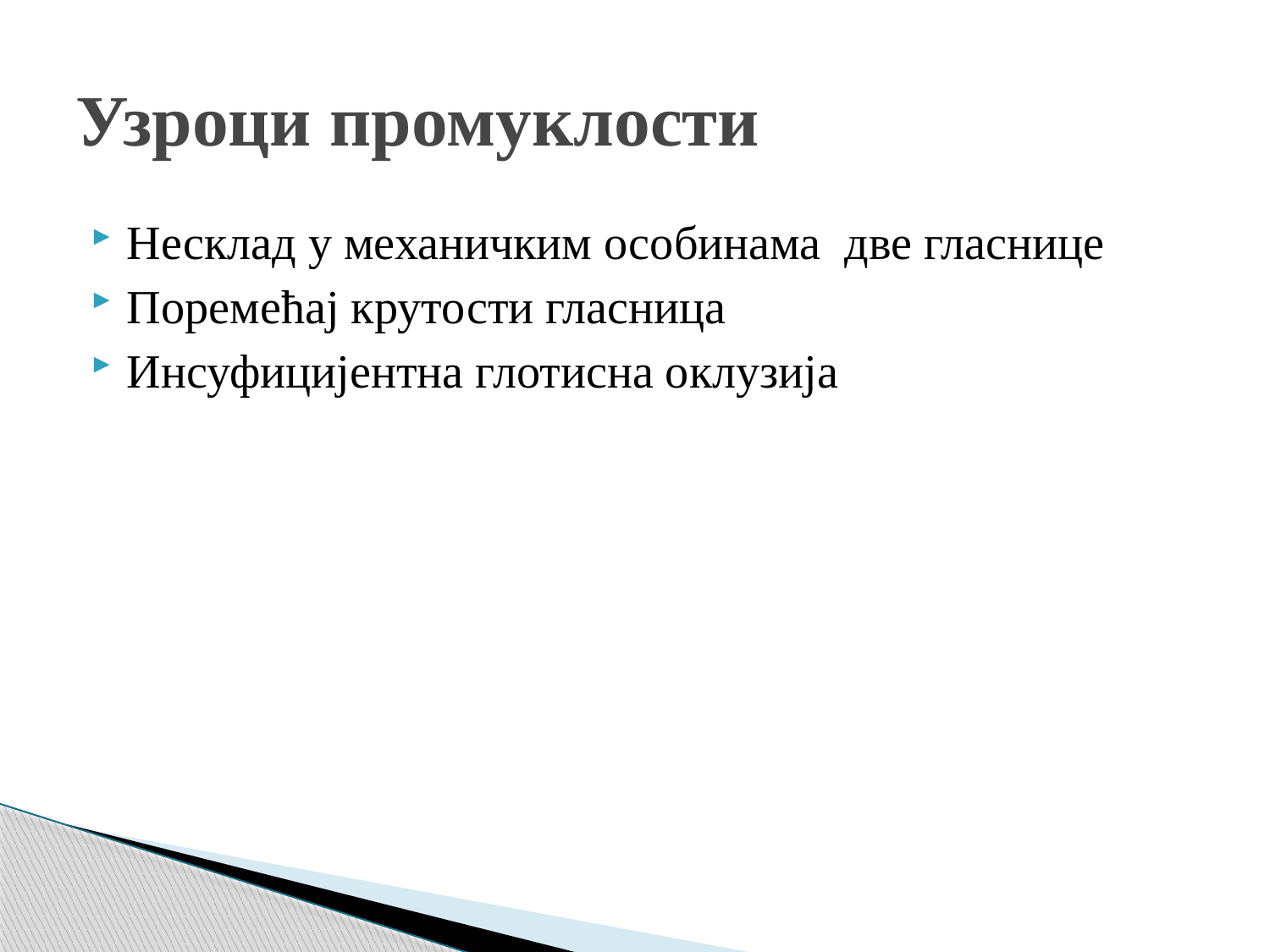

# Узроци промуклости
Несклад у механичким особинама  две гласнице
Поремећај крутости гласница
Инсуфицијентна глотисна оклузија